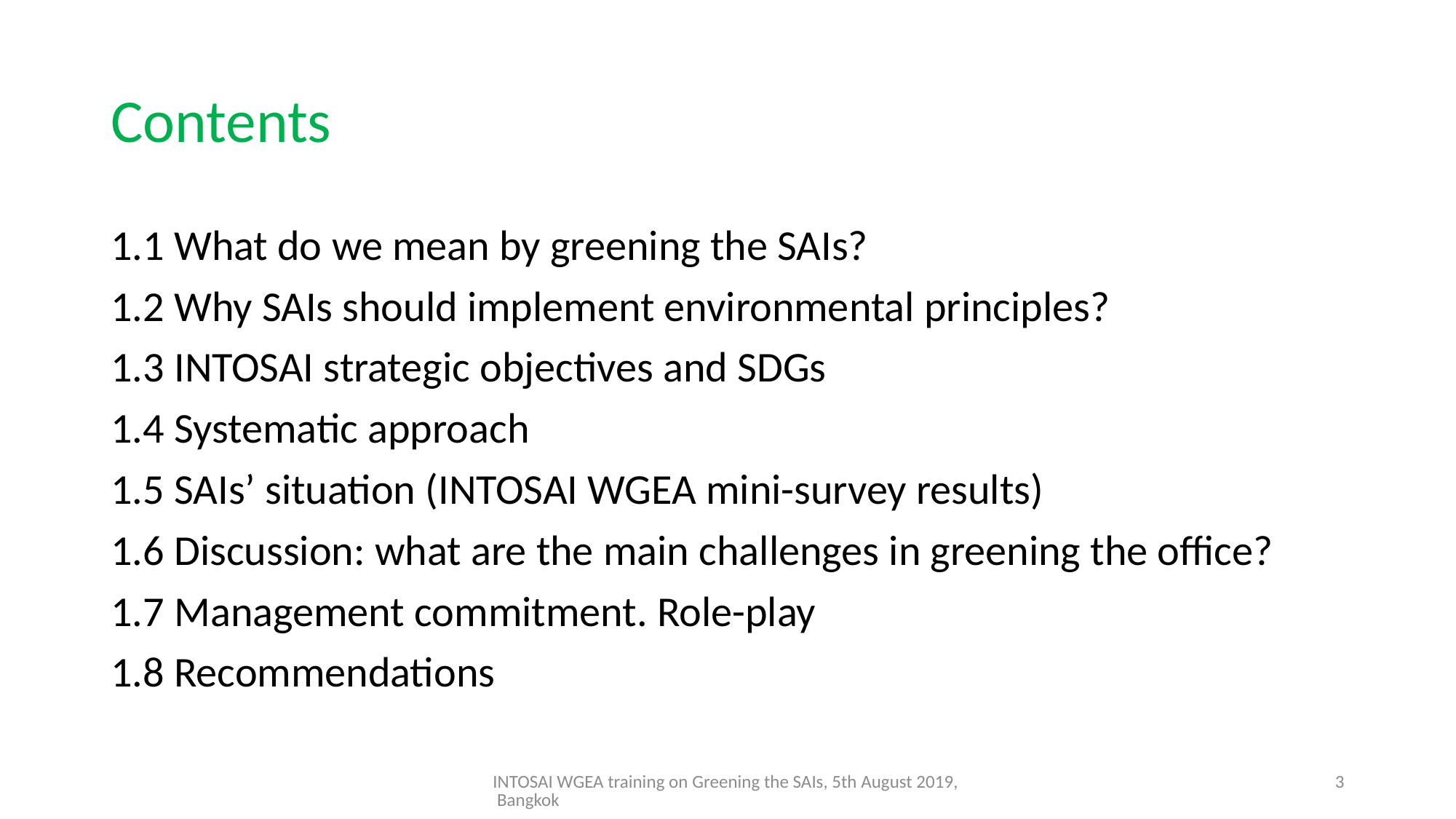

# Contents
1.1 What do we mean by greening the SAIs?
1.2 Why SAIs should implement environmental principles?
1.3 INTOSAI strategic objectives and SDGs
1.4 Systematic approach
1.5 SAIs’ situation (INTOSAI WGEA mini-survey results)
1.6 Discussion: what are the main challenges in greening the office?
1.7 Management commitment. Role-play
1.8 Recommendations
INTOSAI WGEA training on Greening the SAIs, 5th August 2019, Bangkok
3